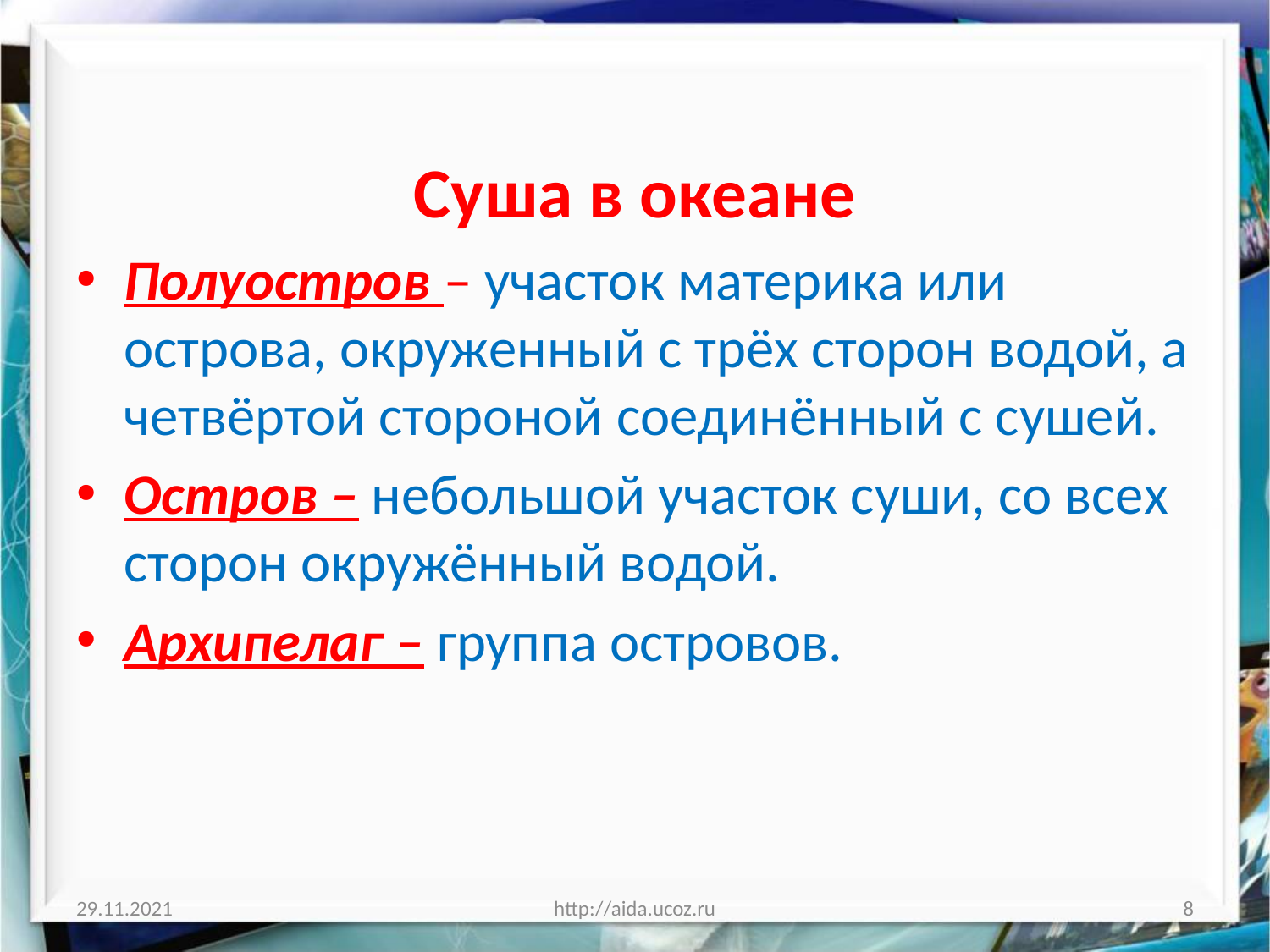

Суша в океане
Полуостров – участок материка или острова, окруженный с трёх сторон водой, а четвёртой стороной соединённый с сушей.
Остров – небольшой участок суши, со всех сторон окружённый водой.
Архипелаг – группа островов.
29.11.2021
http://aida.ucoz.ru
8